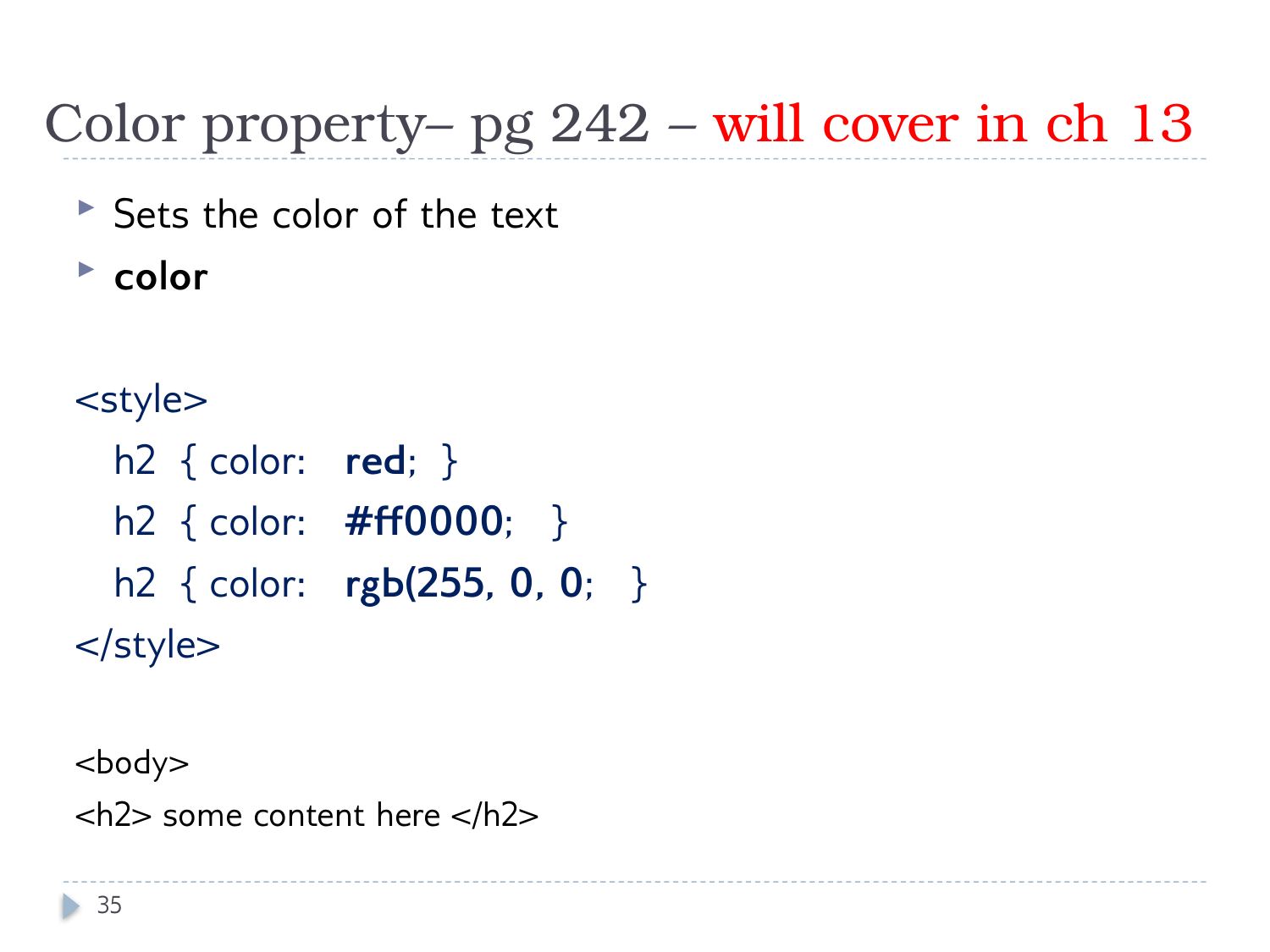

# Color property– pg 242 – will cover in ch 13
Sets the color of the text
color

<style>
   h2  { color:   red;  }
   h2  { color:   #ff0000;   }
   h2  { color:   rgb(255, 0, 0;   }
</style>

<body>
<h2> some content here </h2>

35